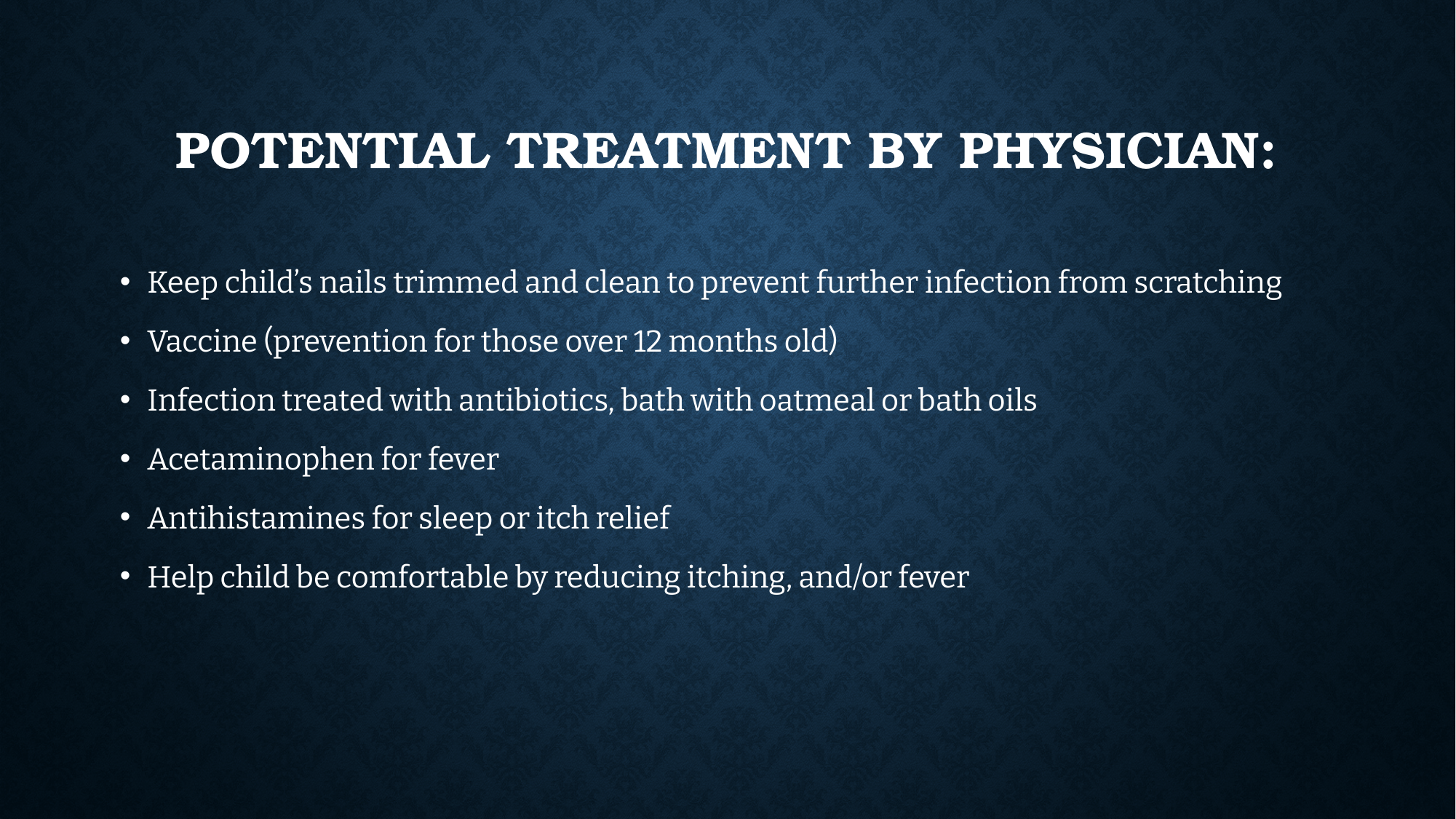

# Potential treatment by physician:
Keep child’s nails trimmed and clean to prevent further infection from scratching
Vaccine (prevention for those over 12 months old)
Infection treated with antibiotics, bath with oatmeal or bath oils
Acetaminophen for fever
Antihistamines for sleep or itch relief
Help child be comfortable by reducing itching, and/or fever